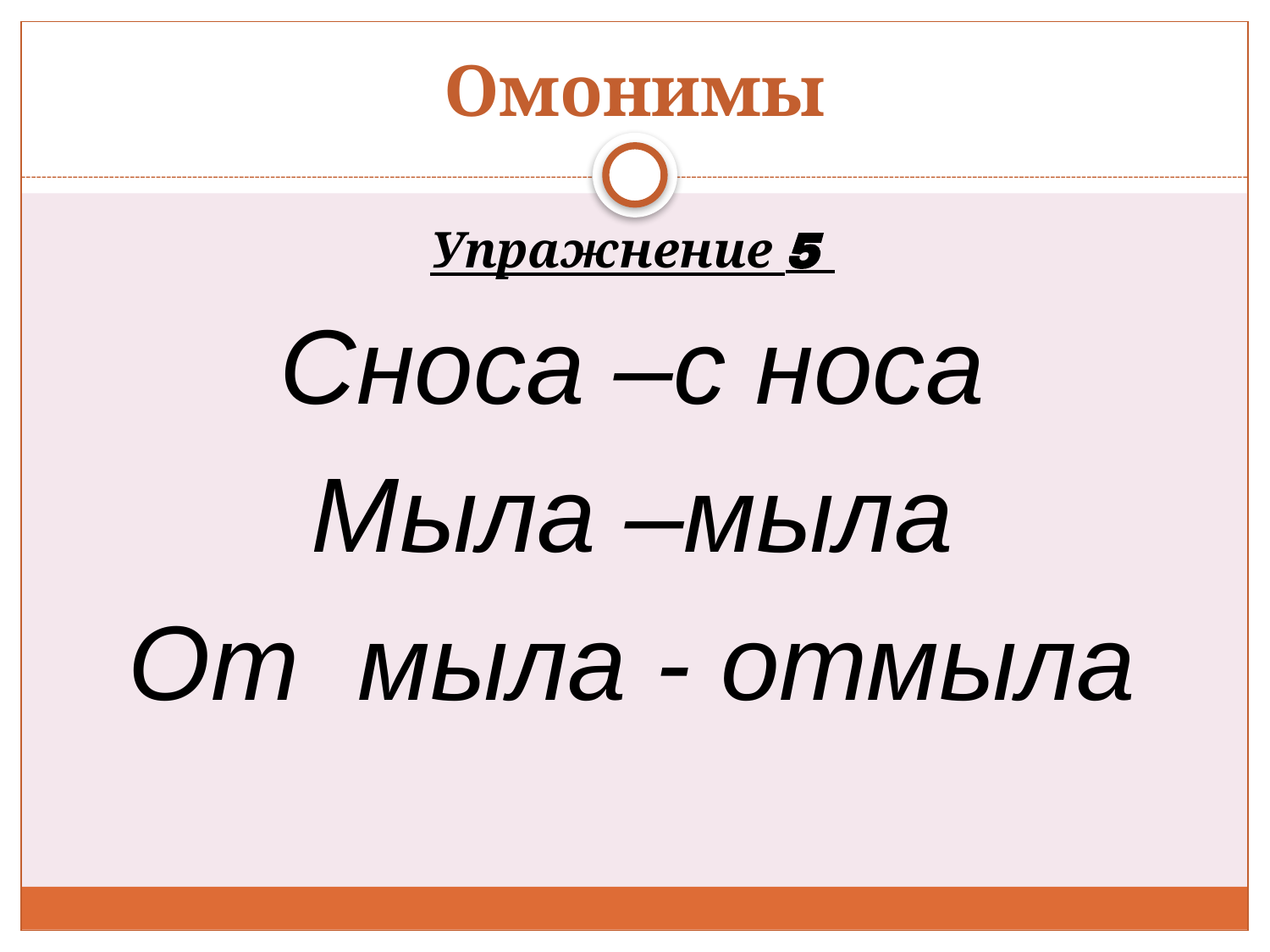

# Омонимы
Упражнение 5
Сноса –с носа
Мыла –мыла
От  мыла - отмыла